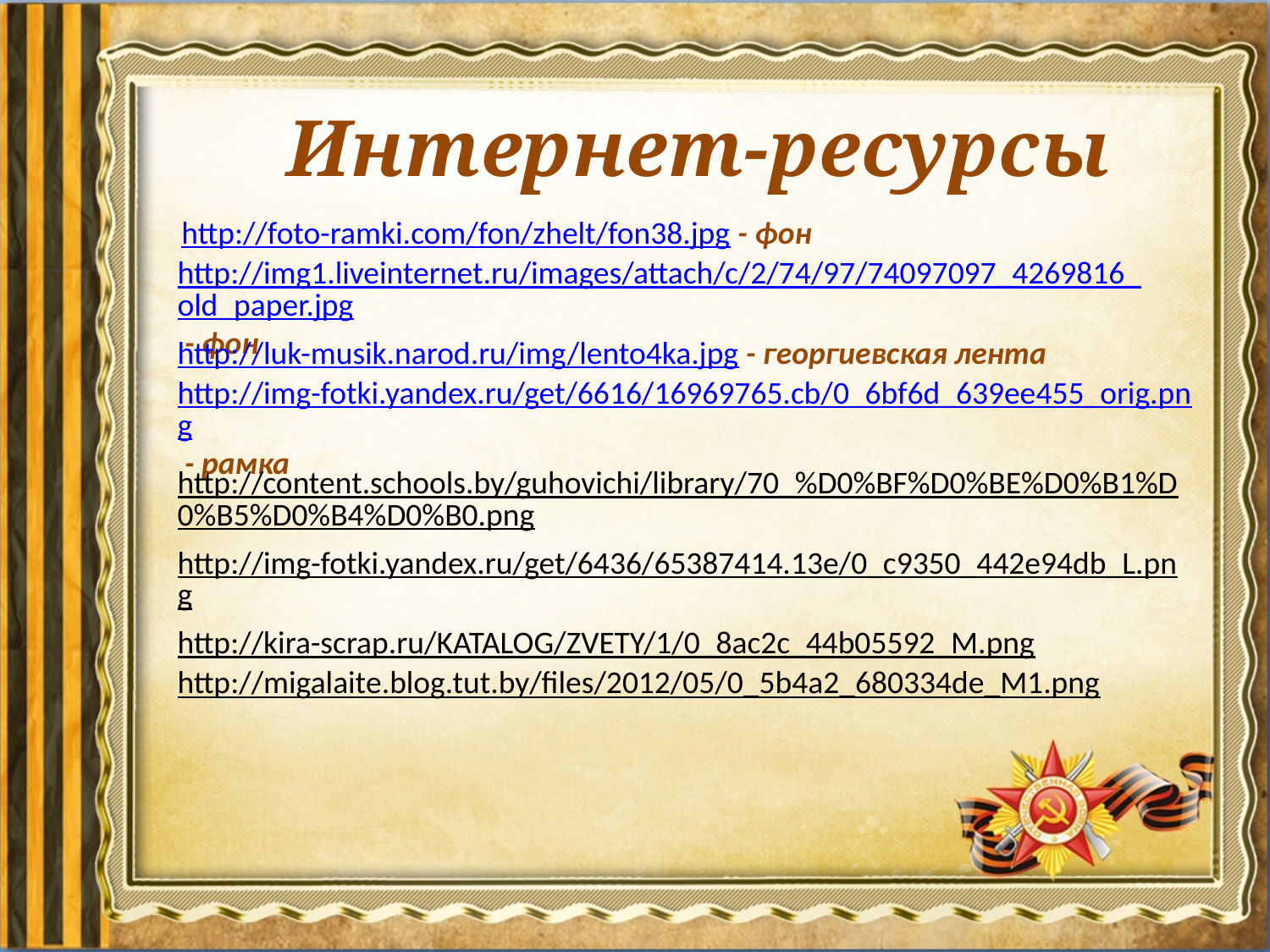

# Интернет-ресурсы
http://foto-ramki.com/fon/zhelt/fon38.jpg - фон
http://img1.liveinternet.ru/images/attach/c/2/74/97/74097097_4269816_old_paper.jpg - фон
http://luk-musik.narod.ru/img/lento4ka.jpg - георгиевская лента
http://img-fotki.yandex.ru/get/6616/16969765.cb/0_6bf6d_639ee455_orig.png - рамка
http://content.schools.by/guhovichi/library/70_%D0%BF%D0%BE%D0%B1%D0%B5%D0%B4%D0%B0.png
http://img-fotki.yandex.ru/get/6436/65387414.13e/0_c9350_442e94db_L.png
http://kira-scrap.ru/KATALOG/ZVETY/1/0_8ac2c_44b05592_M.png
http://migalaite.blog.tut.by/files/2012/05/0_5b4a2_680334de_M1.png